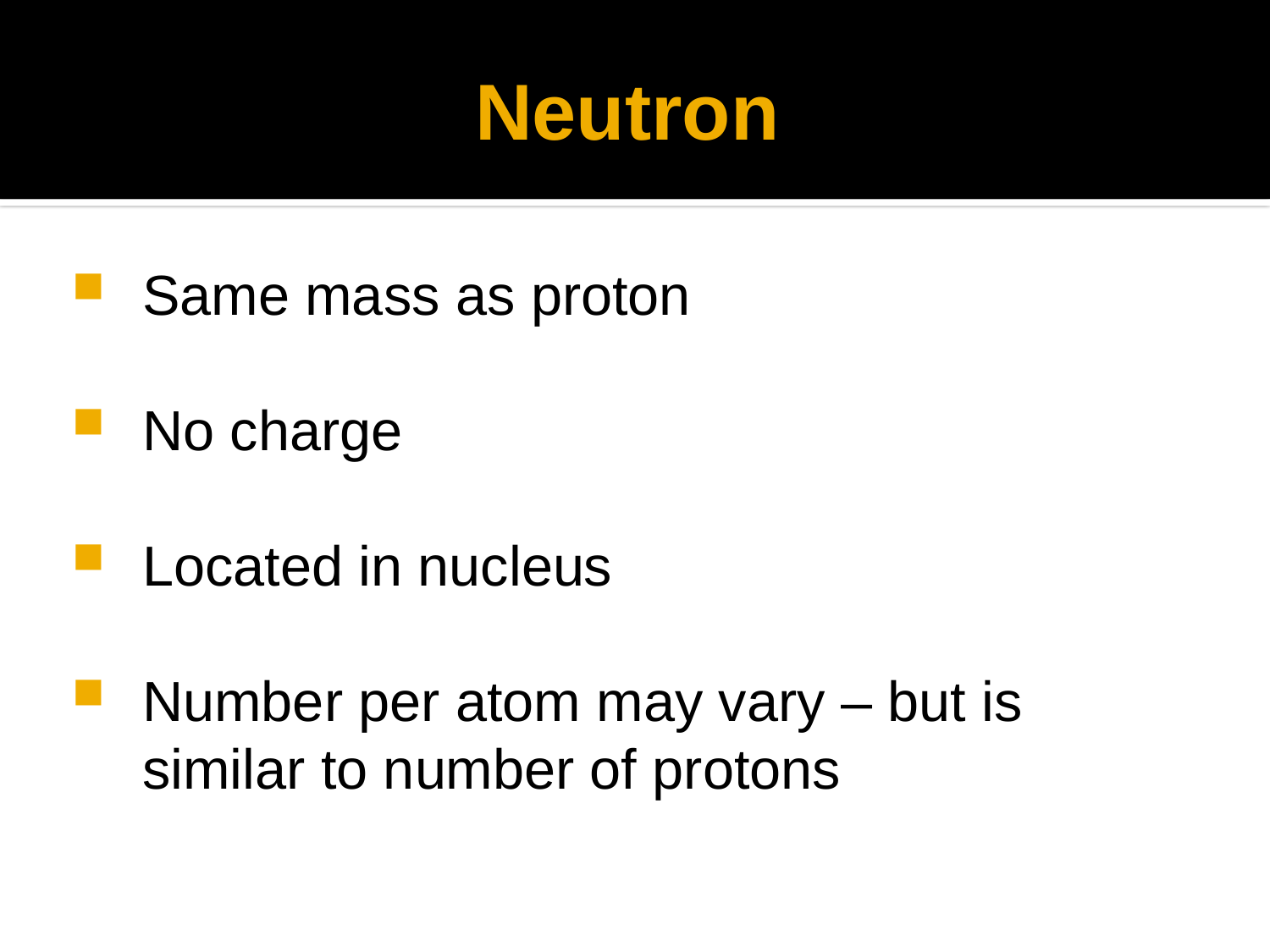

# Neutron
Same mass as proton

No charge

Located in nucleus

Number per atom may vary – but is similar to number of protons